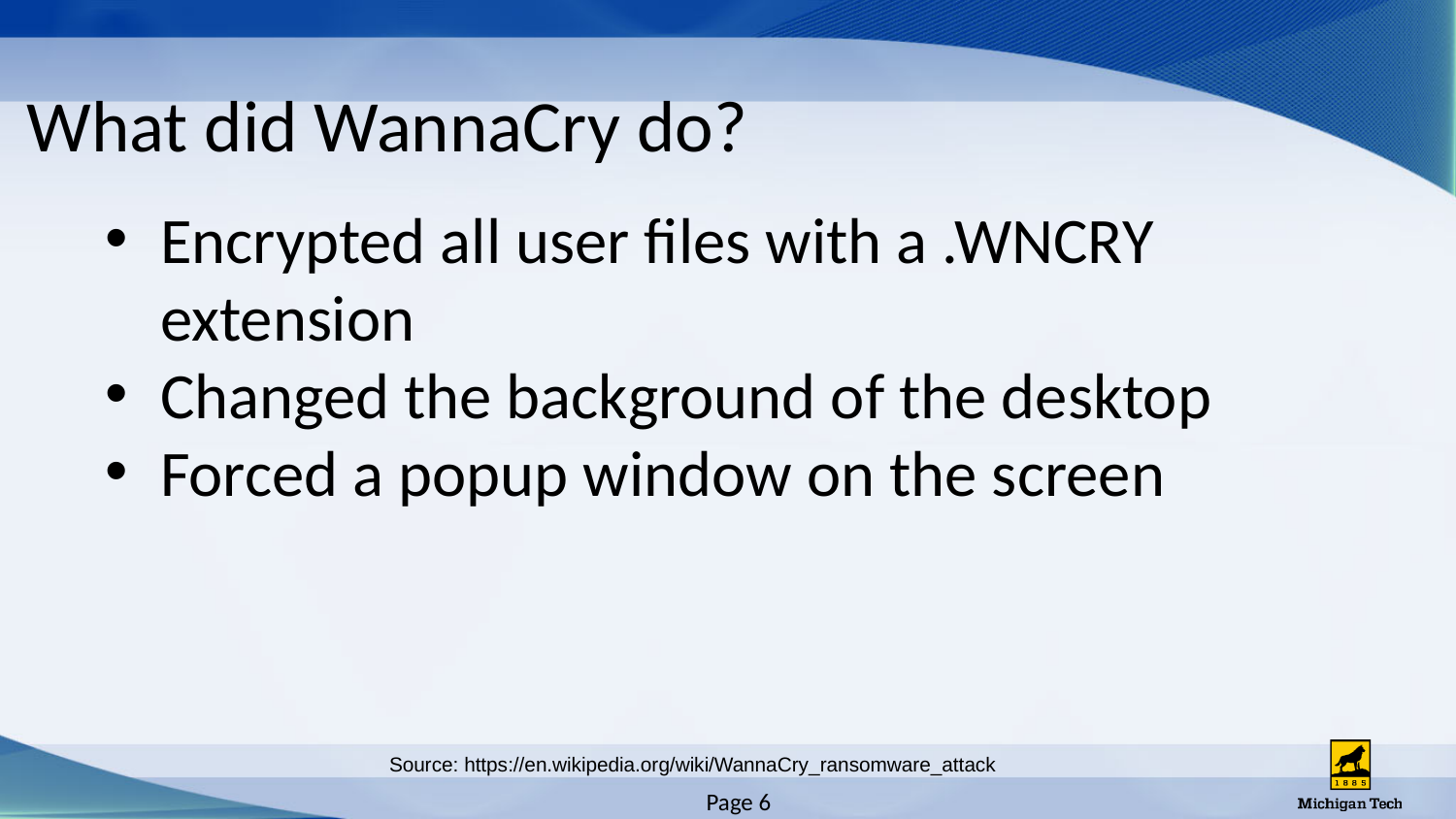

# What did WannaCry do?
Encrypted all user files with a .WNCRY extension
Changed the background of the desktop
Forced a popup window on the screen

Source: https://en.wikipedia.org/wiki/WannaCry_ransomware_attack